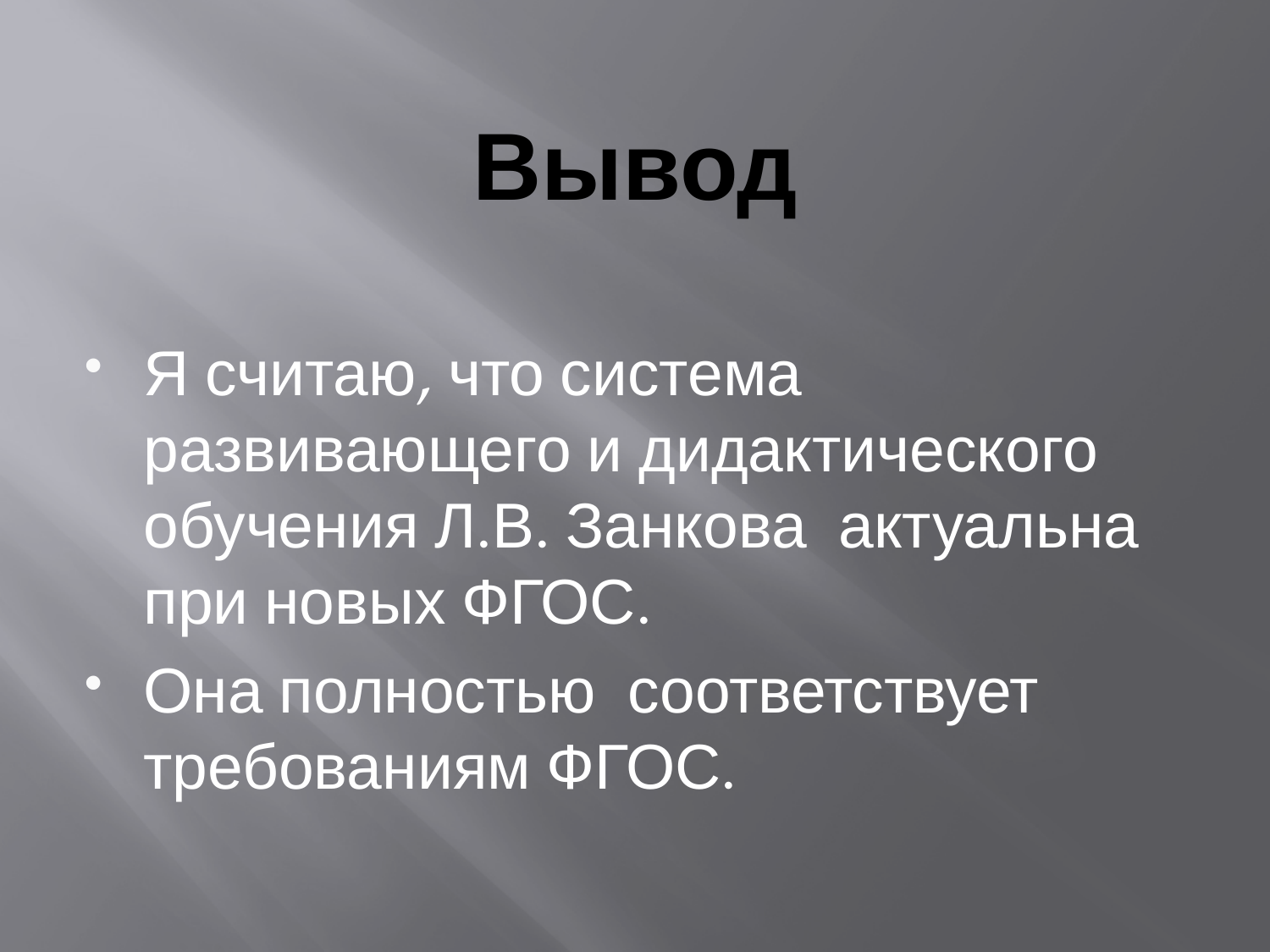

# Вывод
Я считаю, что система развивающего и дидактического обучения Л.В. Занкова  актуальна при новых ФГОС.
Она полностью  соответствует требованиям ФГОС.